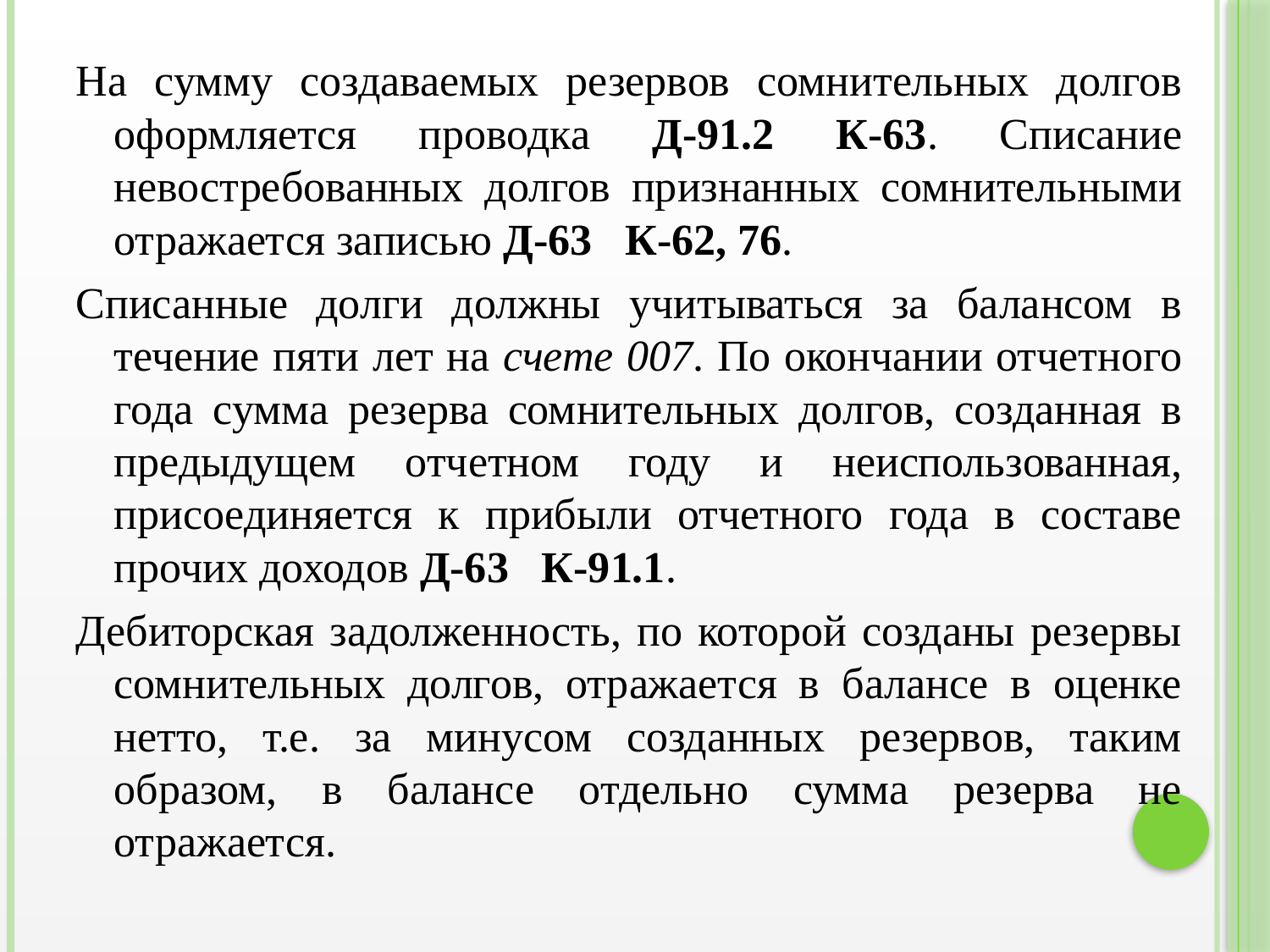

На сумму создаваемых резервов сомнительных долгов оформляется проводка Д-91.2 К-63. Списание невостребованных долгов признанных сомнительными отражается записью Д-63   К-62, 76.
Списанные долги должны учитываться за балансом в течение пяти лет на счете 007. По окончании отчетного года сумма резерва сомнительных долгов, созданная в предыдущем отчетном году и неиспользованная, присоединяется к прибыли отчетного года в составе прочих доходов Д-63   К-91.1.
Дебиторская задолженность, по которой созданы резервы сомнительных долгов, отражается в балансе в оценке нетто, т.е. за минусом созданных резервов, таким образом, в балансе отдельно сумма резерва не отражается.